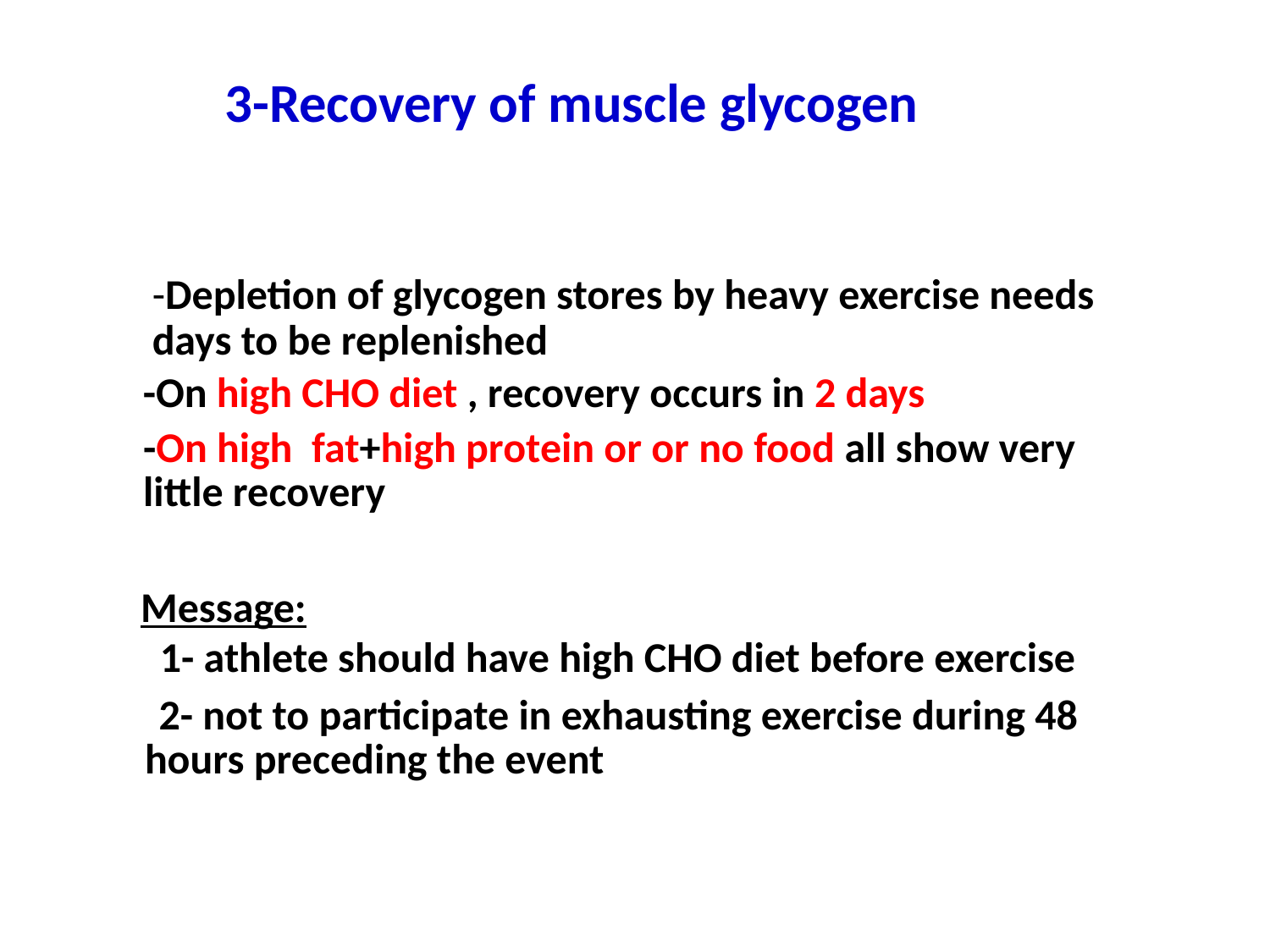

3-Recovery of muscle glycogen

-Depletion of glycogen stores by heavy exercise needs
days to be replenished

-On high CHO diet , recovery occurs in 2 days

-On high  fat+high protein or or no food all show very
little recovery

Message:

1- athlete should have high CHO diet before exercise

2- not to participate in exhausting exercise during 48

hours preceding the event